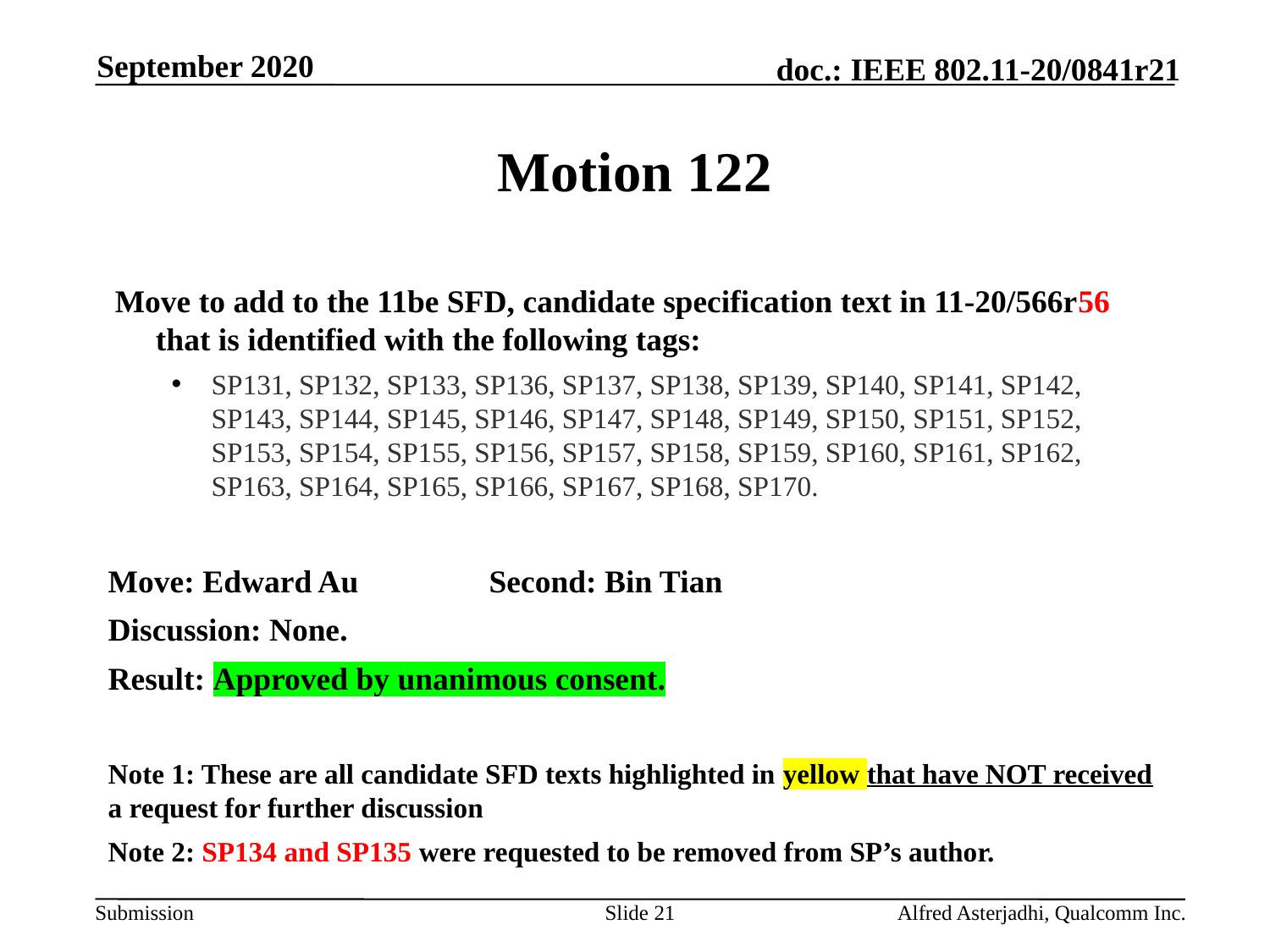

September 2020
# Motion 122
 Move to add to the 11be SFD, candidate specification text in 11-20/566r56 that is identified with the following tags:
SP131, SP132, SP133, SP136, SP137, SP138, SP139, SP140, SP141, SP142, SP143, SP144, SP145, SP146, SP147, SP148, SP149, SP150, SP151, SP152, SP153, SP154, SP155, SP156, SP157, SP158, SP159, SP160, SP161, SP162, SP163, SP164, SP165, SP166, SP167, SP168, SP170.

Move: Edward Au		Second: Bin Tian
Discussion: None.
Result: Approved by unanimous consent.

Note 1: These are all candidate SFD texts highlighted in yellow that have NOT received a request for further discussion
Note 2: SP134 and SP135 were requested to be removed from SP’s author.

Slide 21
Alfred Asterjadhi, Qualcomm Inc.